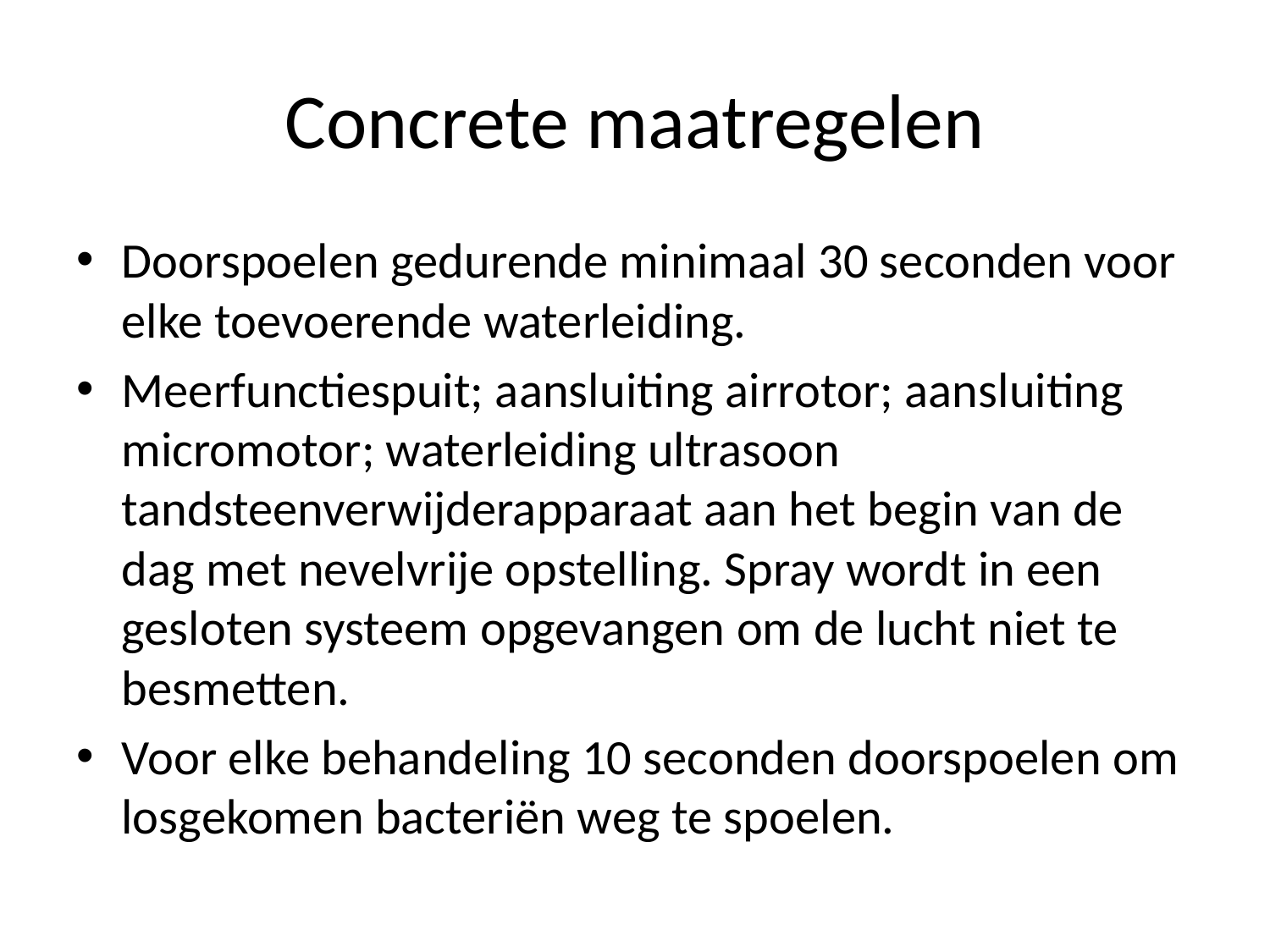

# Concrete maatregelen
Doorspoelen gedurende minimaal 30 seconden voor elke toevoerende waterleiding.
Meerfunctiespuit; aansluiting airrotor; aansluiting micromotor; waterleiding ultrasoon tandsteenverwijderapparaat aan het begin van de dag met nevelvrije opstelling. Spray wordt in een gesloten systeem opgevangen om de lucht niet te besmetten.
Voor elke behandeling 10 seconden doorspoelen om losgekomen bacteriën weg te spoelen.